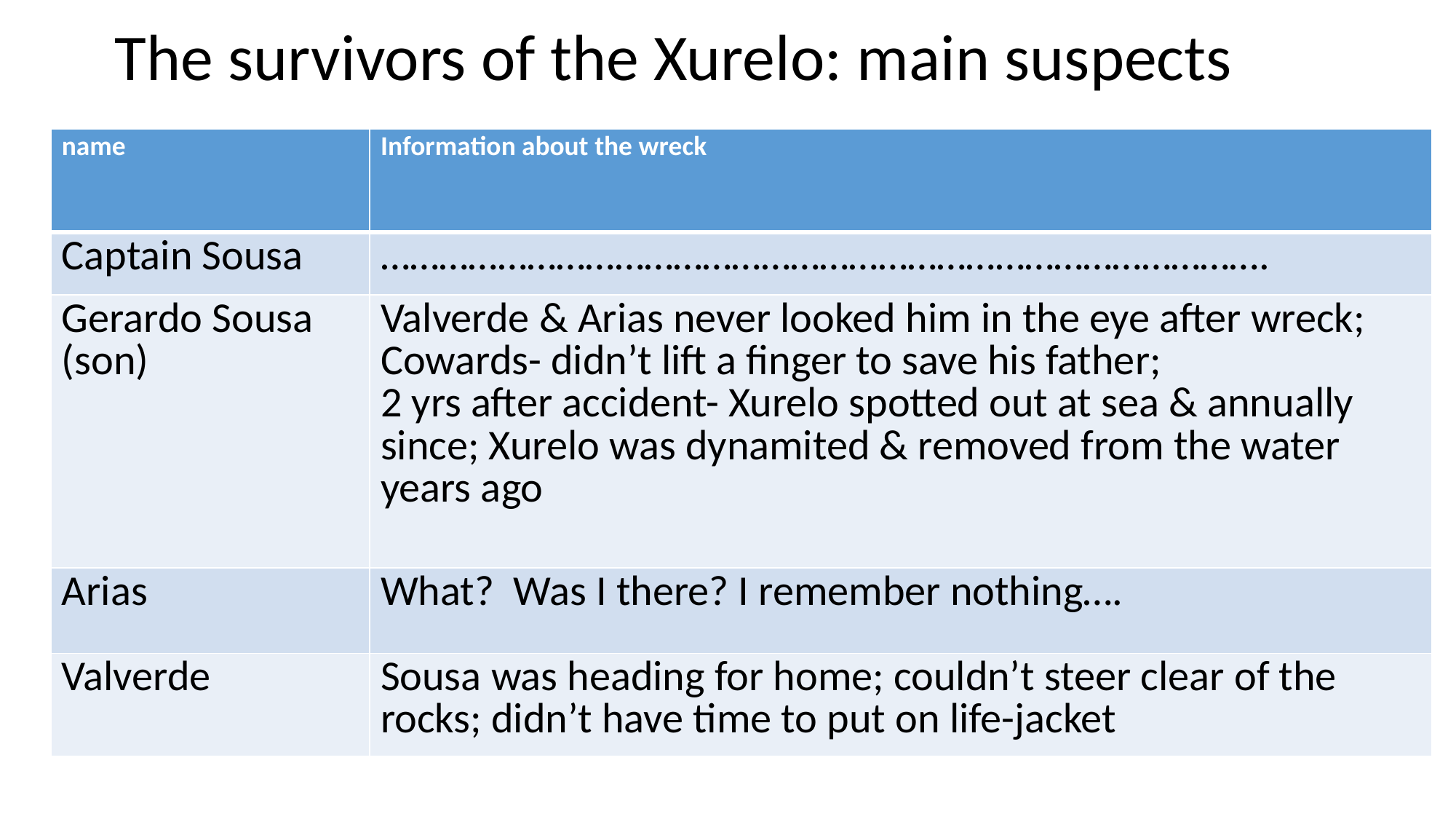

# The survivors of the Xurelo: main suspects
| name | Information about the wreck |
| --- | --- |
| Captain Sousa | ………………………………………………………………………………. |
| Gerardo Sousa (son) | Valverde & Arias never looked him in the eye after wreck; Cowards- didn’t lift a finger to save his father; 2 yrs after accident- Xurelo spotted out at sea & annually since; Xurelo was dynamited & removed from the water years ago |
| Arias | What? Was I there? I remember nothing…. |
| Valverde | Sousa was heading for home; couldn’t steer clear of the rocks; didn’t have time to put on life-jacket |